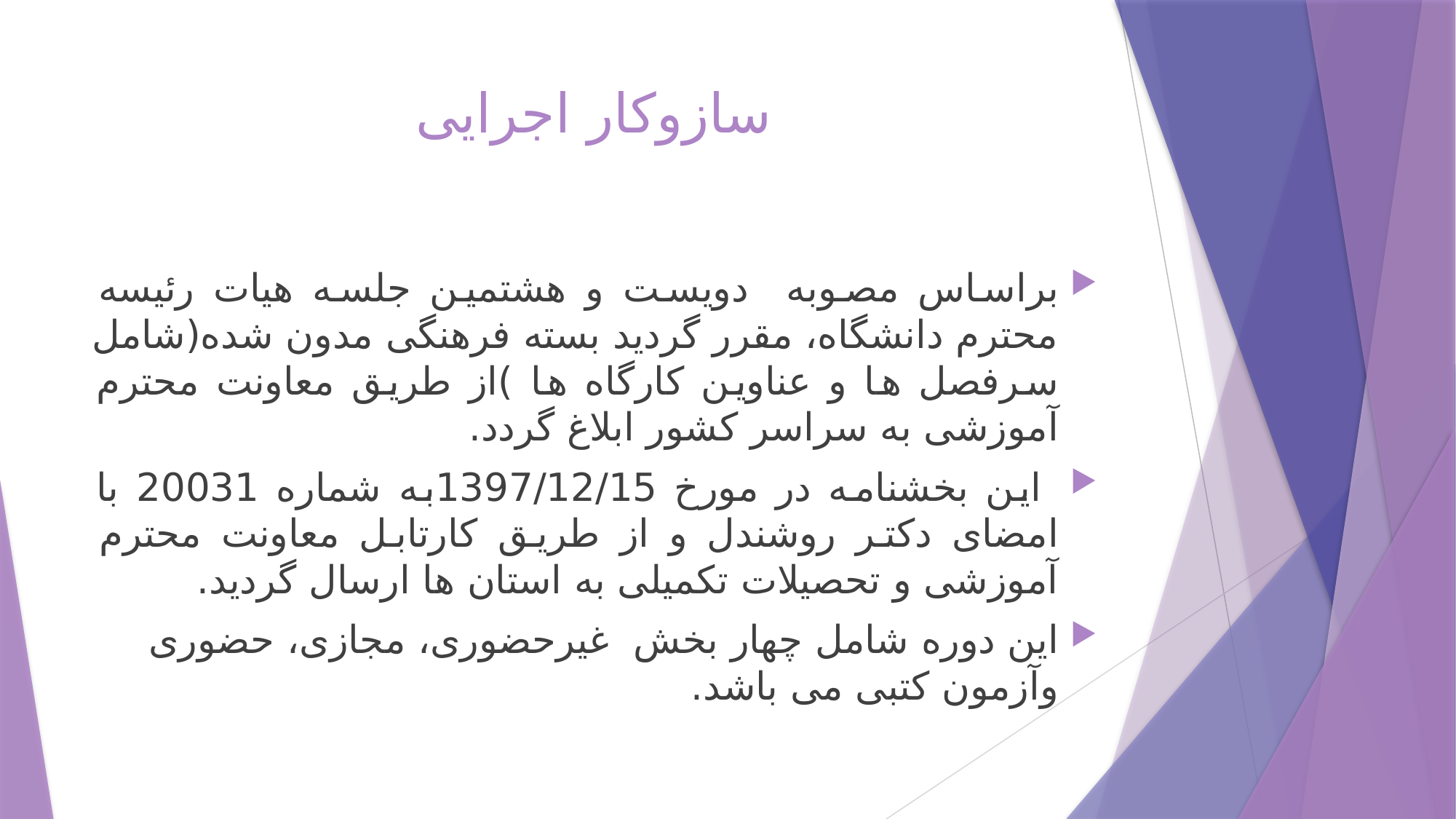

# سازوکار اجرایی
براساس مصوبه  دویست و هشتمین جلسه هیات رئیسه محترم دانشگاه، مقرر گردید بسته فرهنگی مدون شده(شامل سرفصل ها و عناوین کارگاه ها )از طریق معاونت محترم آموزشی به سراسر کشور ابلاغ گردد.
 این بخشنامه در مورخ 1397/12/15به شماره 20031 با امضای دکتر روشندل و از طریق کارتابل معاونت محترم آموزشی و تحصیلات تکمیلی به استان ها ارسال گردید.
این دوره شامل چهار بخش  غیرحضوری، مجازی، حضوری وآزمون کتبی می باشد.